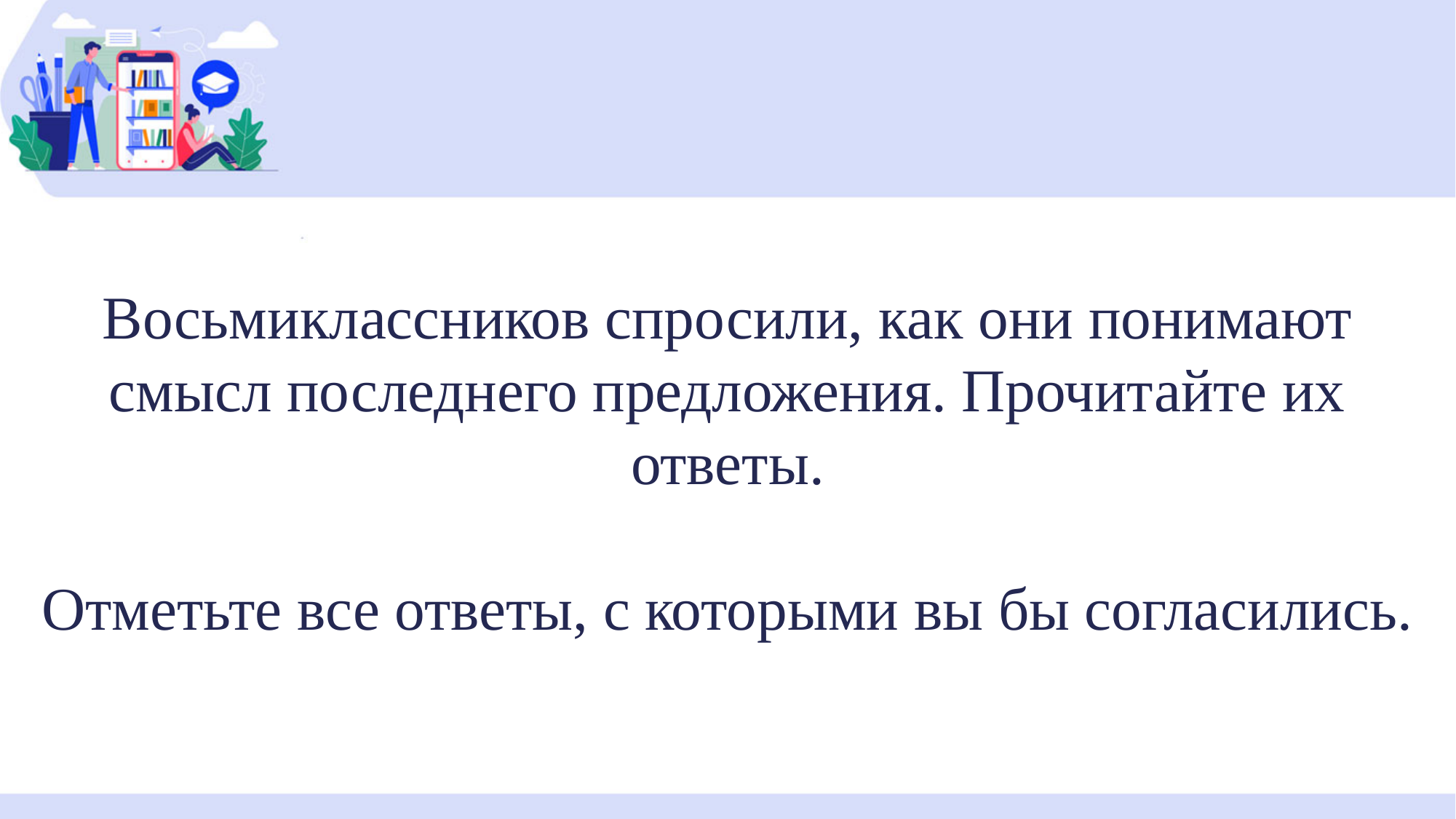

Восьмиклассников спросили, как они понимают смысл последнего предложения. Прочитайте их ответы.

Отметьте все ответы, с которыми вы бы согласились.